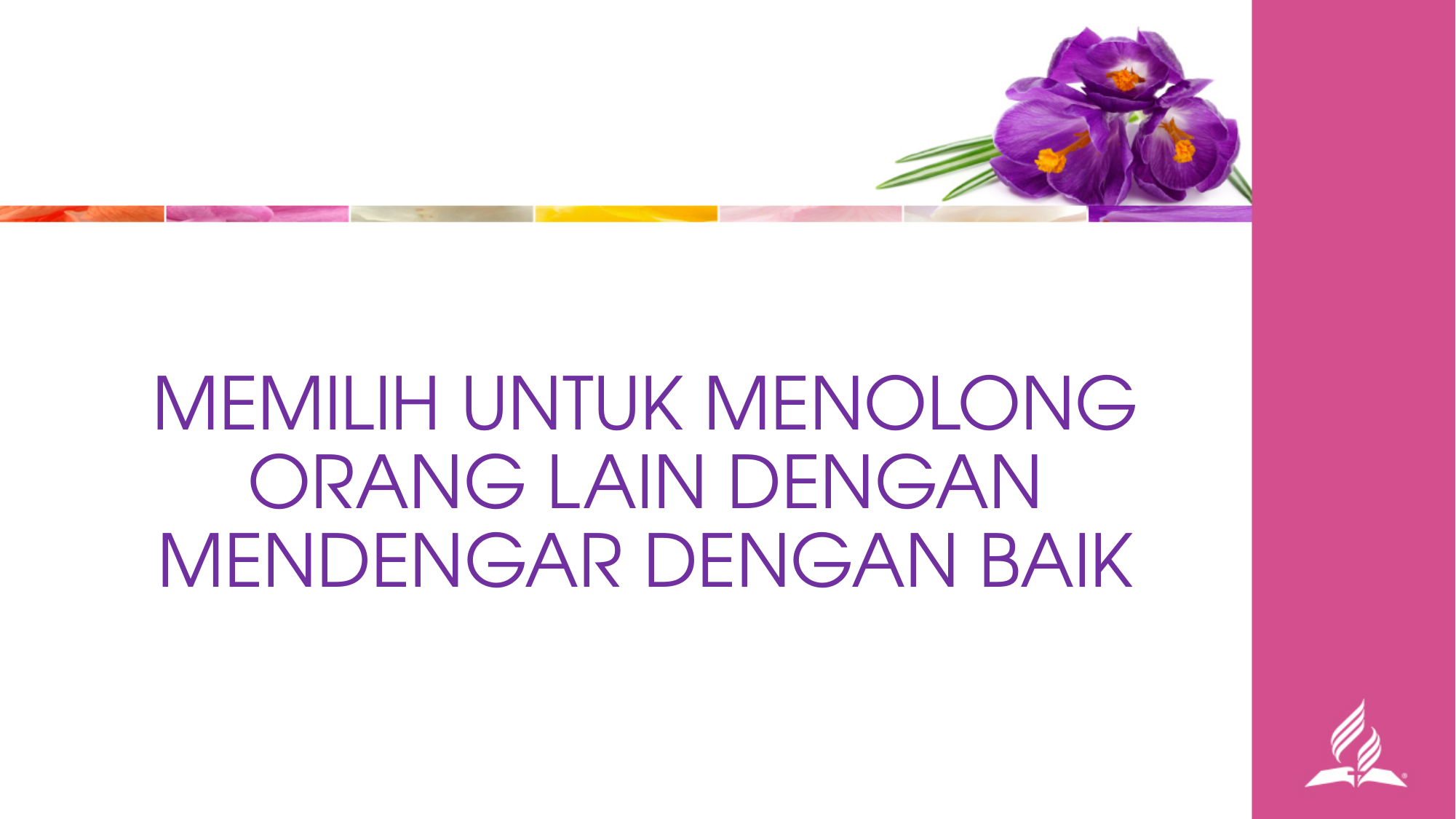

MEMILIH UNTUK MENOLONG ORANG LAIN DENGAN MENDENGAR DENGAN BAIK